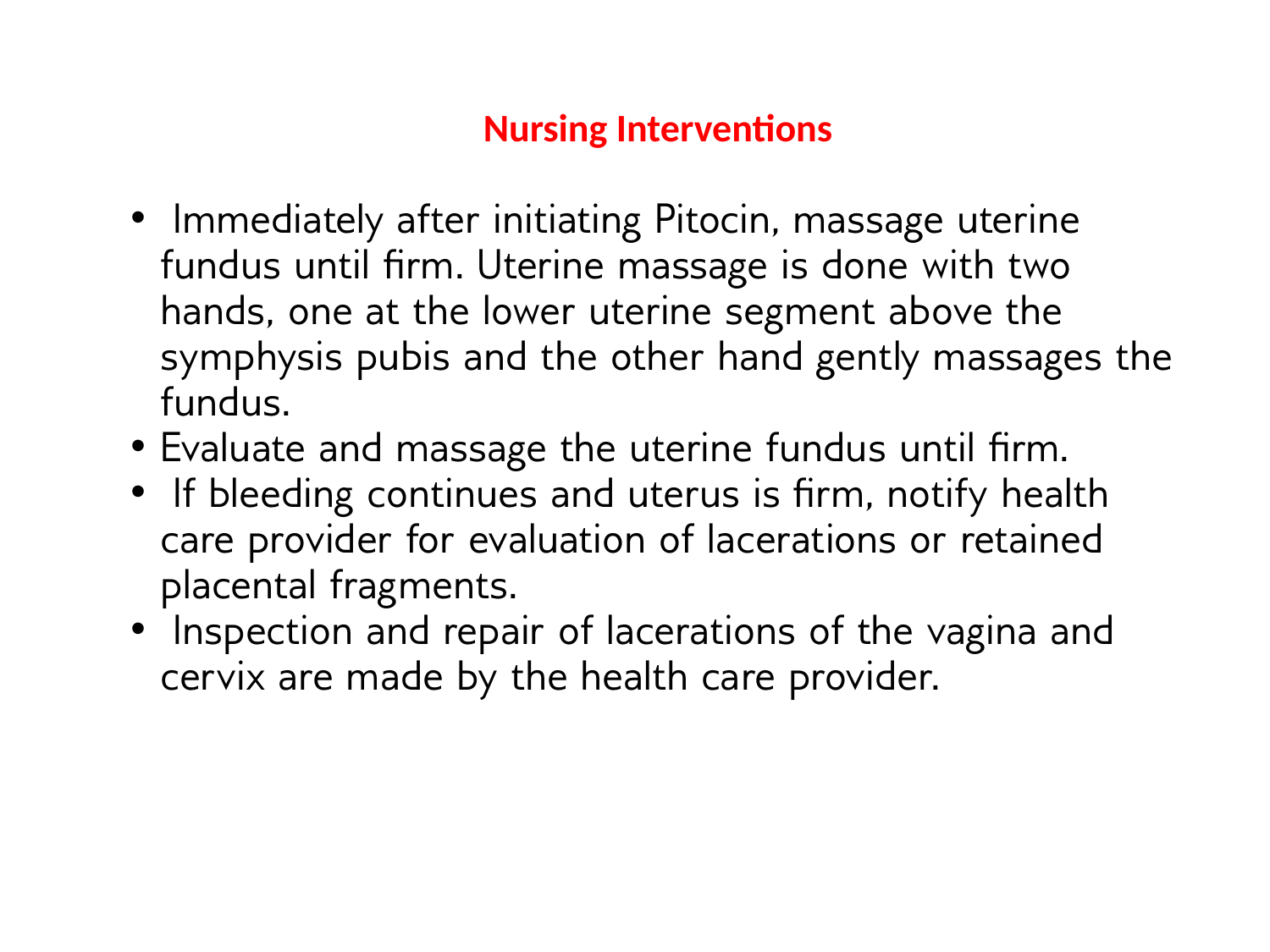

Nursing Interventions

 Immediately after initiating Pitocin, massage uterine fundus until firm. Uterine massage is done with two hands, one at the lower uterine segment above the symphysis pubis and the other hand gently massages the fundus.
Evaluate and massage the uterine fundus until firm.
 If bleeding continues and uterus is firm, notify health care provider for evaluation of lacerations or retained placental fragments.
 Inspection and repair of lacerations of the vagina and cervix are made by the health care provider.